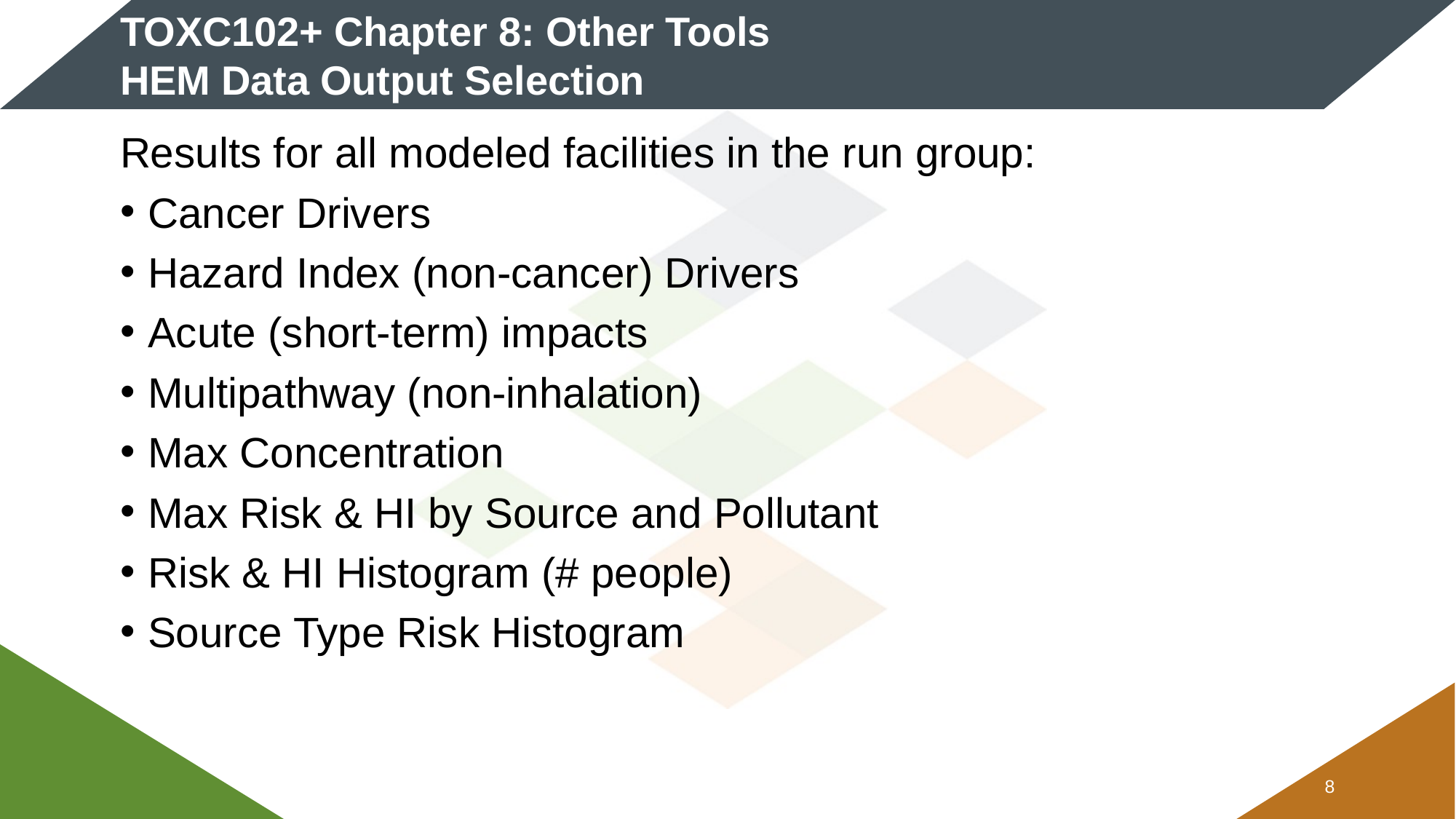

# TOXC102+ Chapter 8: Other Tools HEM Data Output Selection
Results for all modeled facilities in the run group:
Cancer Drivers
Hazard Index (non-cancer) Drivers
Acute (short-term) impacts
Multipathway (non-inhalation)
Max Concentration
Max Risk & HI by Source and Pollutant
Risk & HI Histogram (# people)
Source Type Risk Histogram
8